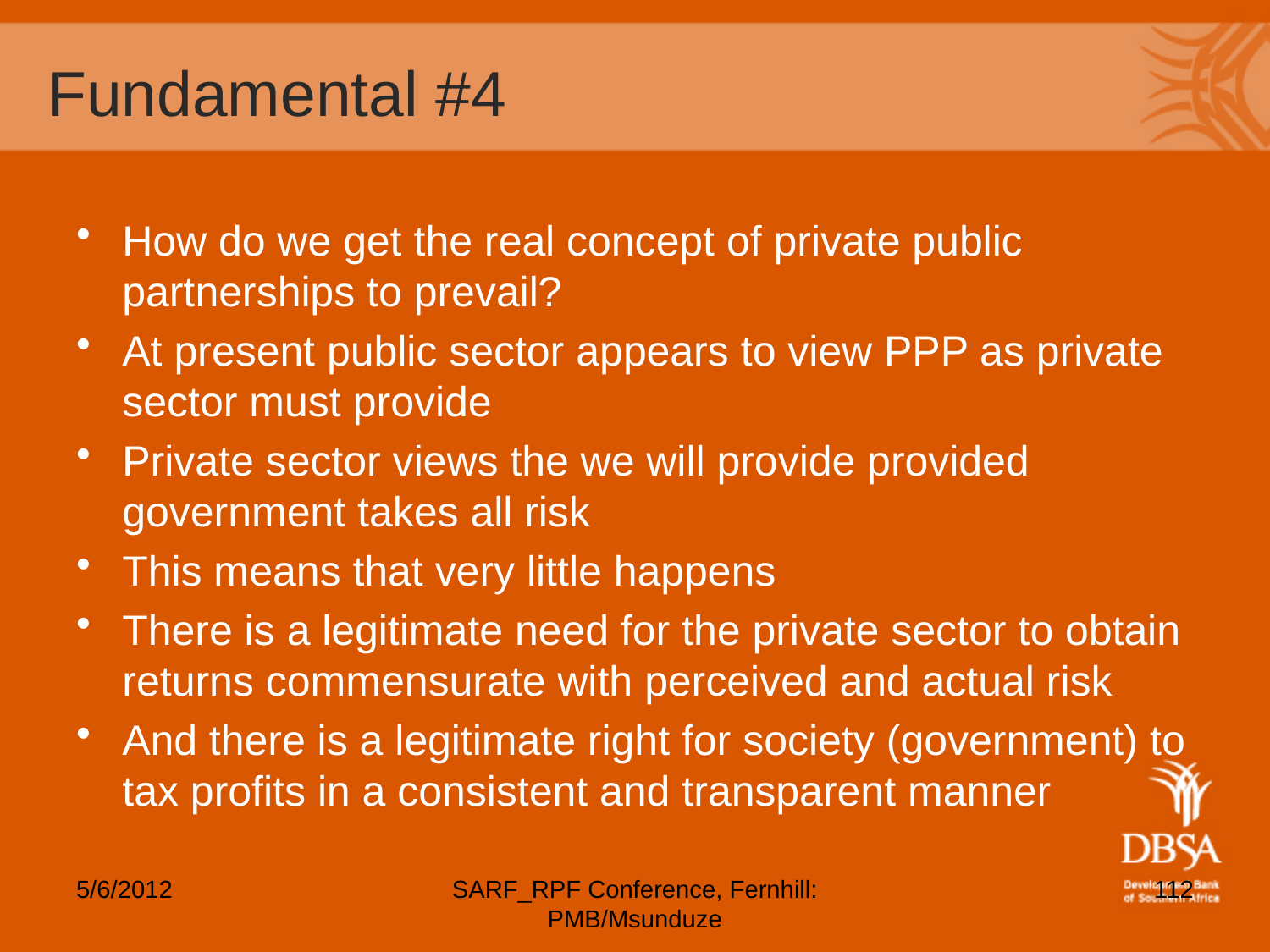

# Fundamental #4
How do we get the real concept of private public partnerships to prevail?
At present public sector appears to view PPP as private sector must provide
Private sector views the we will provide provided government takes all risk
This means that very little happens
There is a legitimate need for the private sector to obtain returns commensurate with perceived and actual risk
And there is a legitimate right for society (government) to tax profits in a consistent and transparent manner
5/6/2012
SARF_RPF Conference, Fernhill: PMB/Msunduze
112